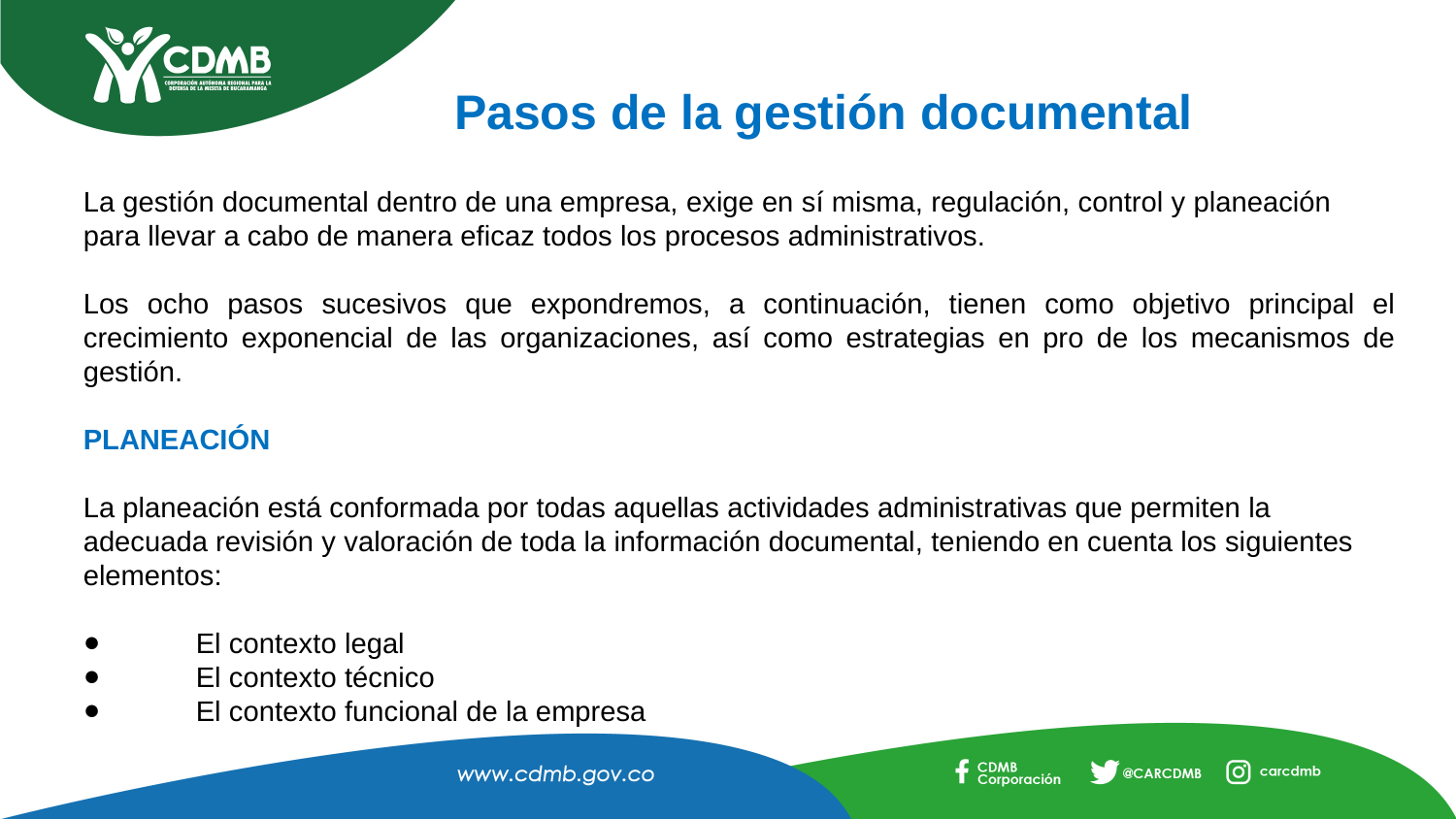

# Pasos de la gestión documental
La gestión documental dentro de una empresa, exige en sí misma, regulación, control y planeación para llevar a cabo de manera eficaz todos los procesos administrativos.

Los ocho pasos sucesivos que expondremos, a continuación, tienen como objetivo principal el crecimiento exponencial de las organizaciones, así como estrategias en pro de los mecanismos de gestión.

PLANEACIÓN

La planeación está conformada por todas aquellas actividades administrativas que permiten la adecuada revisión y valoración de toda la información documental, teniendo en cuenta los siguientes elementos:

        El contexto legal
        El contexto técnico
        El contexto funcional de la empresa